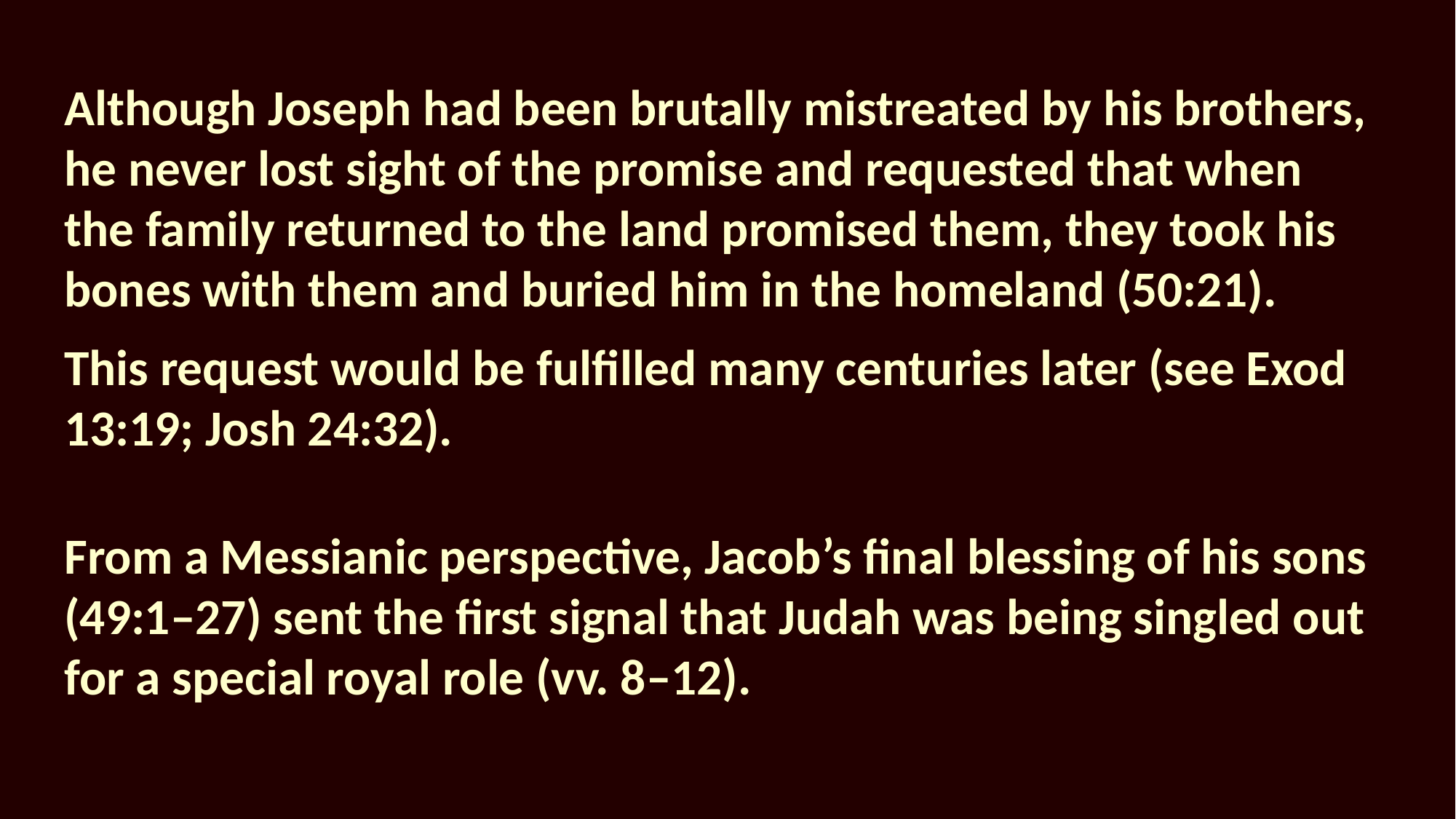

Although Joseph had been brutally mistreated by his brothers, he never lost sight of the promise and requested that when the family returned to the land promised them, they took his bones with them and buried him in the homeland (50:21).
This request would be fulfilled many centuries later (see Exod 13:19; Josh 24:32).

From a Messianic perspective, Jacob’s final blessing of his sons (49:1–27) sent the first signal that Judah was being singled out for a special royal role (vv. 8–12).